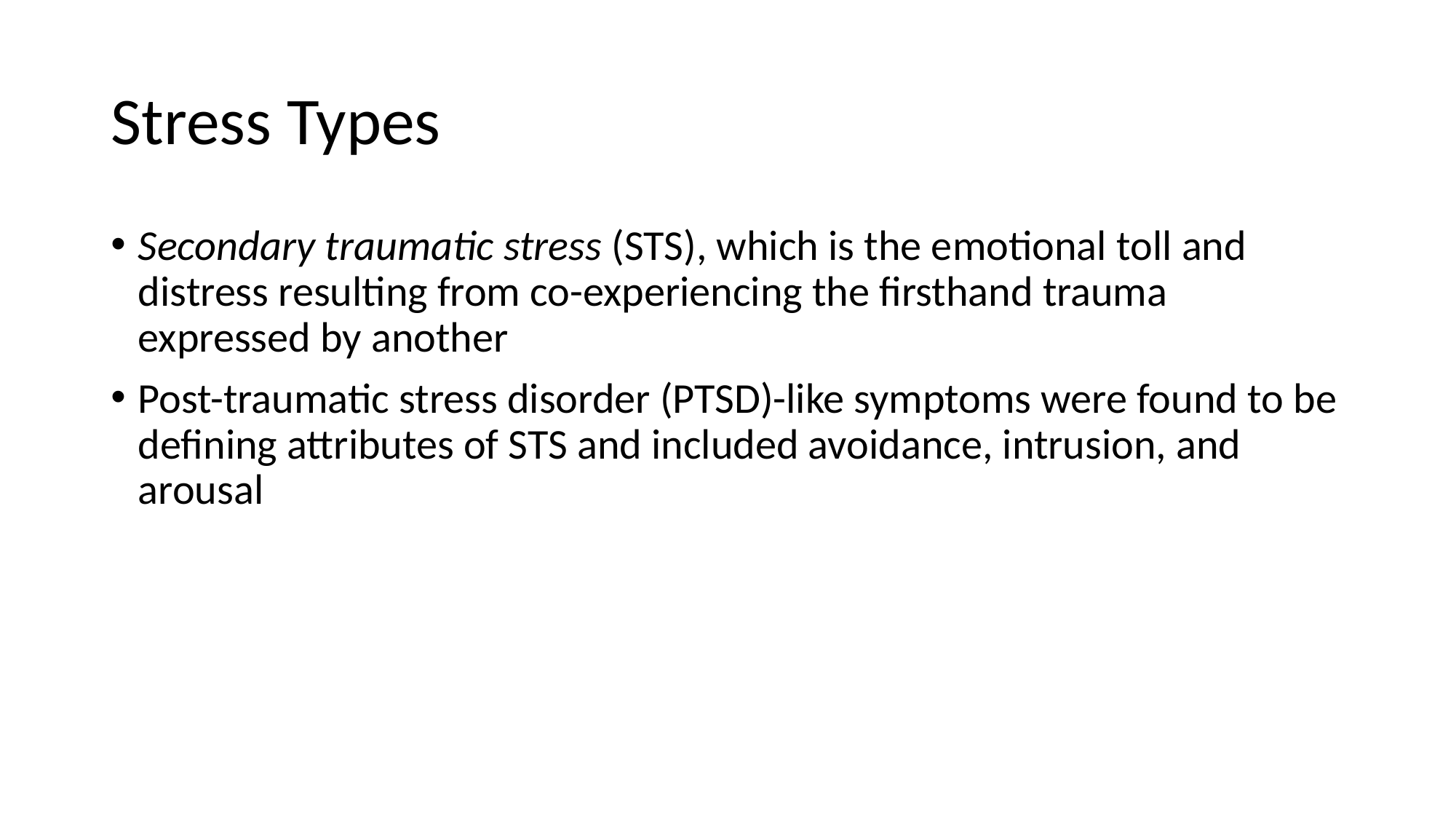

# Stress Types
Secondary traumatic stress (STS), which is the emotional toll and distress resulting from co-experiencing the firsthand trauma expressed by another
Post-traumatic stress disorder (PTSD)-like symptoms were found to be defining attributes of STS and included avoidance, intrusion, and arousal